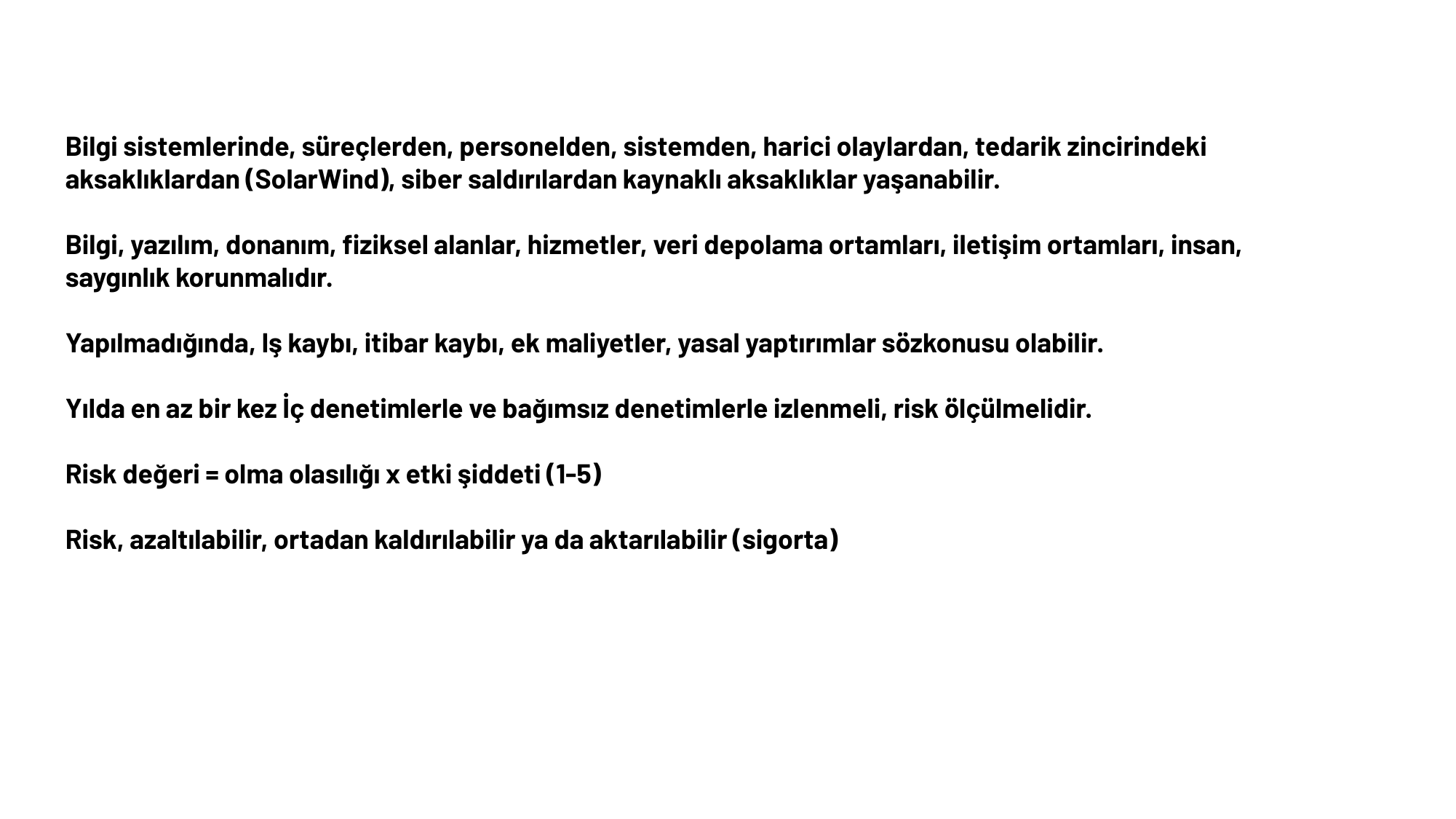

Bilgi sistemlerinde, süreçlerden, personelden, sistemden, harici olaylardan, tedarik zincirindeki aksaklıklardan (SolarWind), siber saldırılardan kaynaklı aksaklıklar yaşanabilir.

Bilgi, yazılım, donanım, fiziksel alanlar, hizmetler, veri depolama ortamları, iletişim ortamları, insan, saygınlık korunmalıdır.

Yapılmadığında, Iş kaybı, itibar kaybı, ek maliyetler, yasal yaptırımlar sözkonusu olabilir.

Yılda en az bir kez İç denetimlerle ve bağımsız denetimlerle izlenmeli, risk ölçülmelidir.

Risk değeri = olma olasılığı x etki şiddeti (1-5)

Risk, azaltılabilir, ortadan kaldırılabilir ya da aktarılabilir (sigorta)